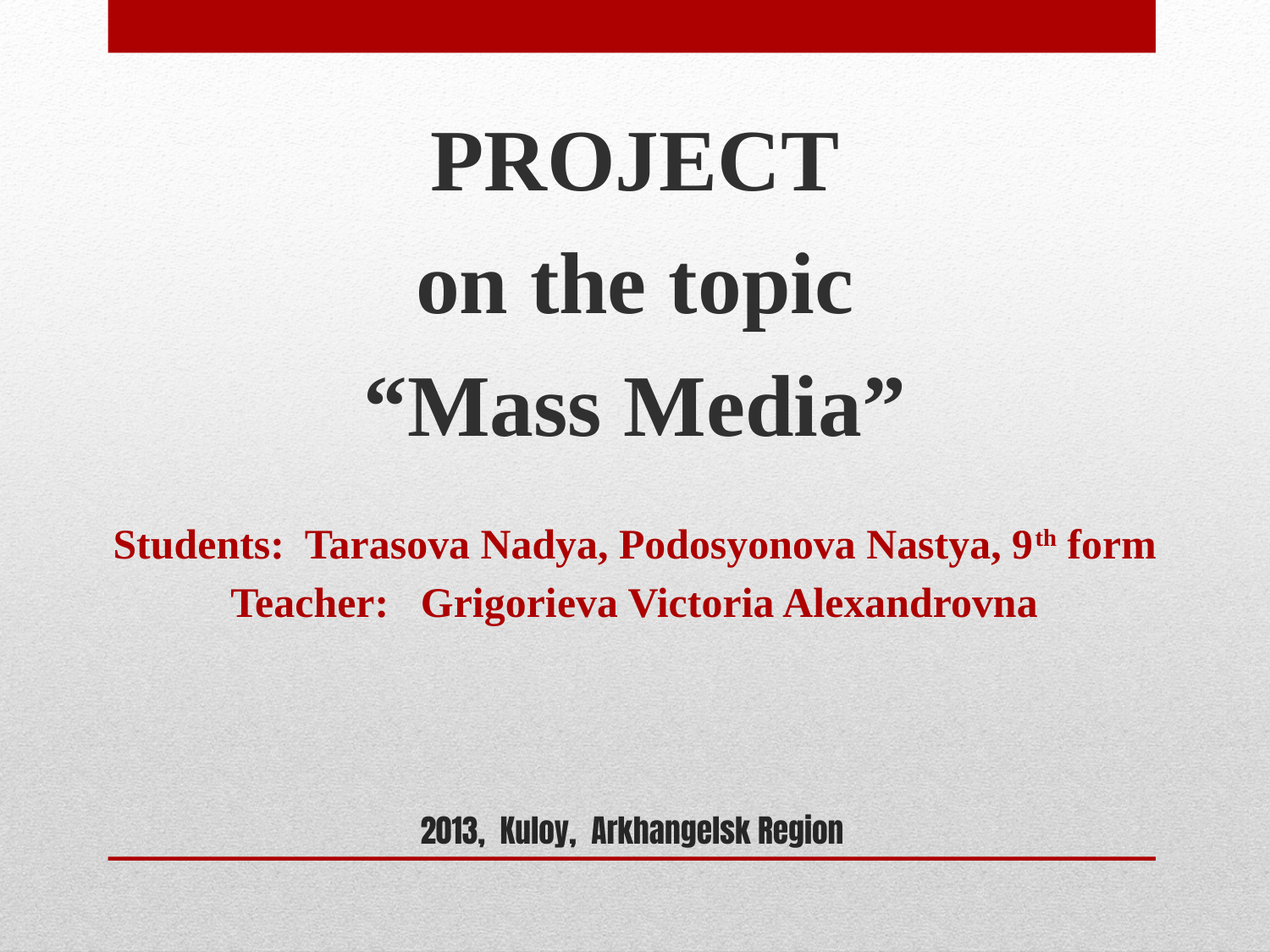

PROJECT
on the topic
“Mass Media”

Students:  Tarasova Nadya, Podosyonova Nastya, 9th form
Teacher:   Grigorieva Victoria Alexandrovna
# 2013,  Kuloy,  Arkhangelsk Region